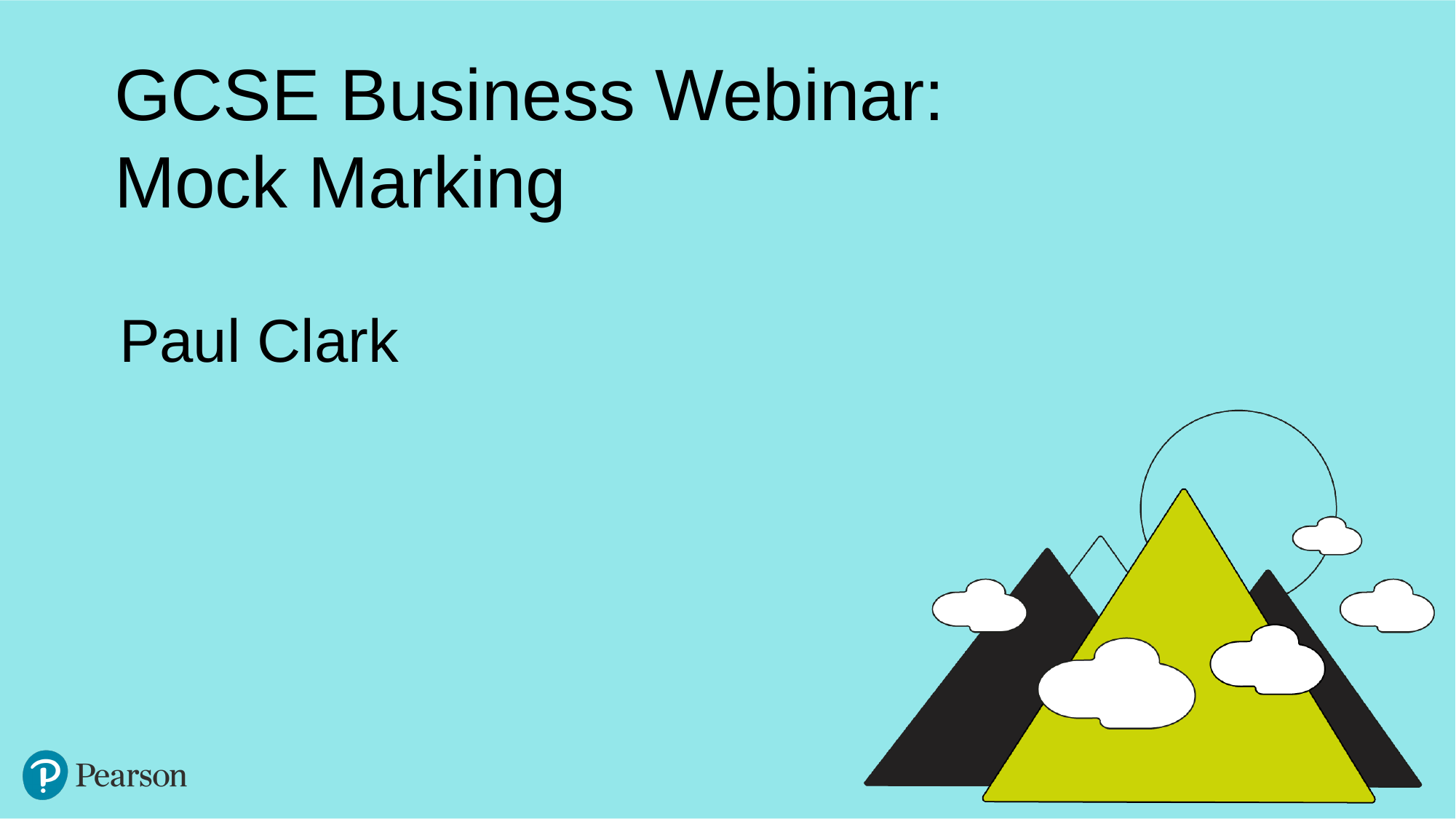

GCSE Business Webinar:
Mock Marking
Paul Clark